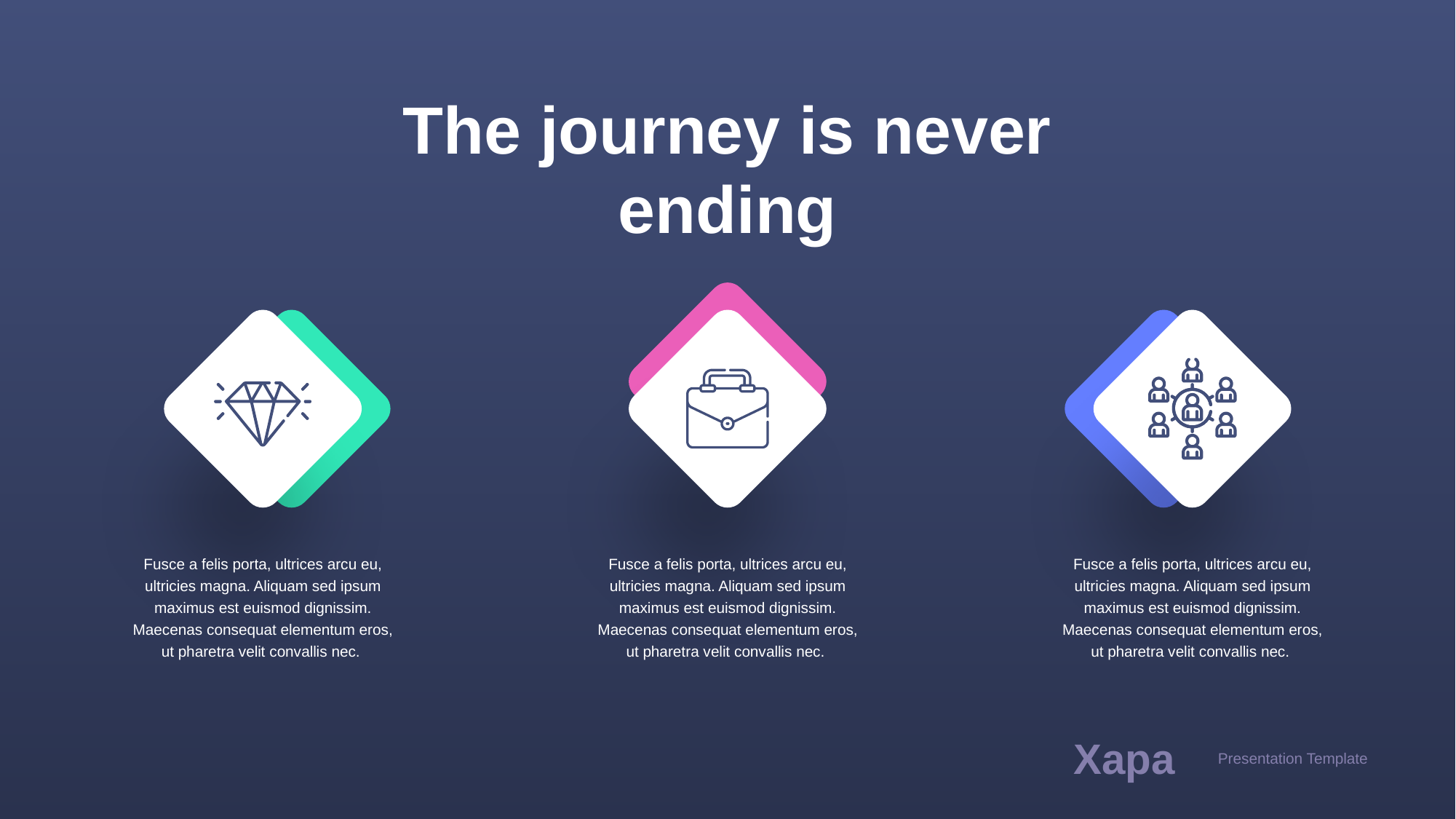

The journey is never ending

Fusce a felis porta, ultrices arcu eu, ultricies magna. Aliquam sed ipsum maximus est euismod dignissim. Maecenas consequat elementum eros, ut pharetra velit convallis nec.
Fusce a felis porta, ultrices arcu eu, ultricies magna. Aliquam sed ipsum maximus est euismod dignissim. Maecenas consequat elementum eros, ut pharetra velit convallis nec.
Fusce a felis porta, ultrices arcu eu, ultricies magna. Aliquam sed ipsum maximus est euismod dignissim. Maecenas consequat elementum eros, ut pharetra velit convallis nec.
Xapa
Presentation Template